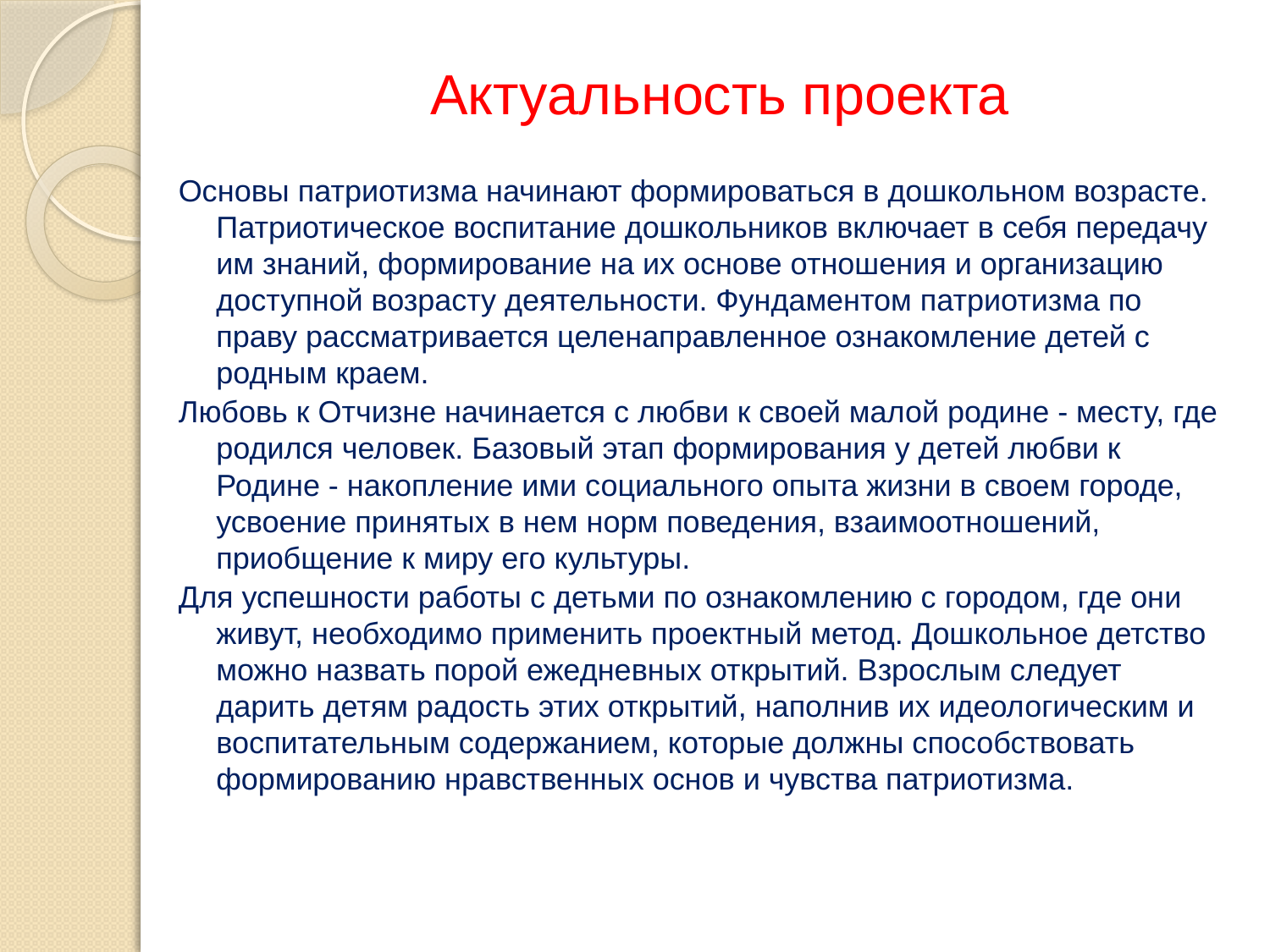

# Актуальность проекта

Основы патриотизма начинают формироваться в дошкольном возрасте. Патриотическое воспитание дошкольников включает в себя передачу им знаний, формирование на их основе отношения и организацию доступной возрасту деятельности. Фундаментом патриотизма по праву рассматривается целенаправленное ознакомление детей с родным краем.
Любовь к Отчизне начинается с любви к своей малой родине - месту, где родился человек. Базовый этап формирования у детей любви к Родине - накопление ими социального опыта жизни в своем городе, усвоение принятых в нем норм поведения, взаимоотношений, приобщение к миру его культуры.
Для успешности работы с детьми по ознакомлению с городом, где они живут, необходимо применить проектный метод. Дошкольное детство можно назвать порой ежедневных открытий. Взрослым следует дарить детям радость этих открытий, наполнив их идеологическим и воспитательным содержанием, которые должны способствовать формированию нравственных основ и чувства патриотизма.